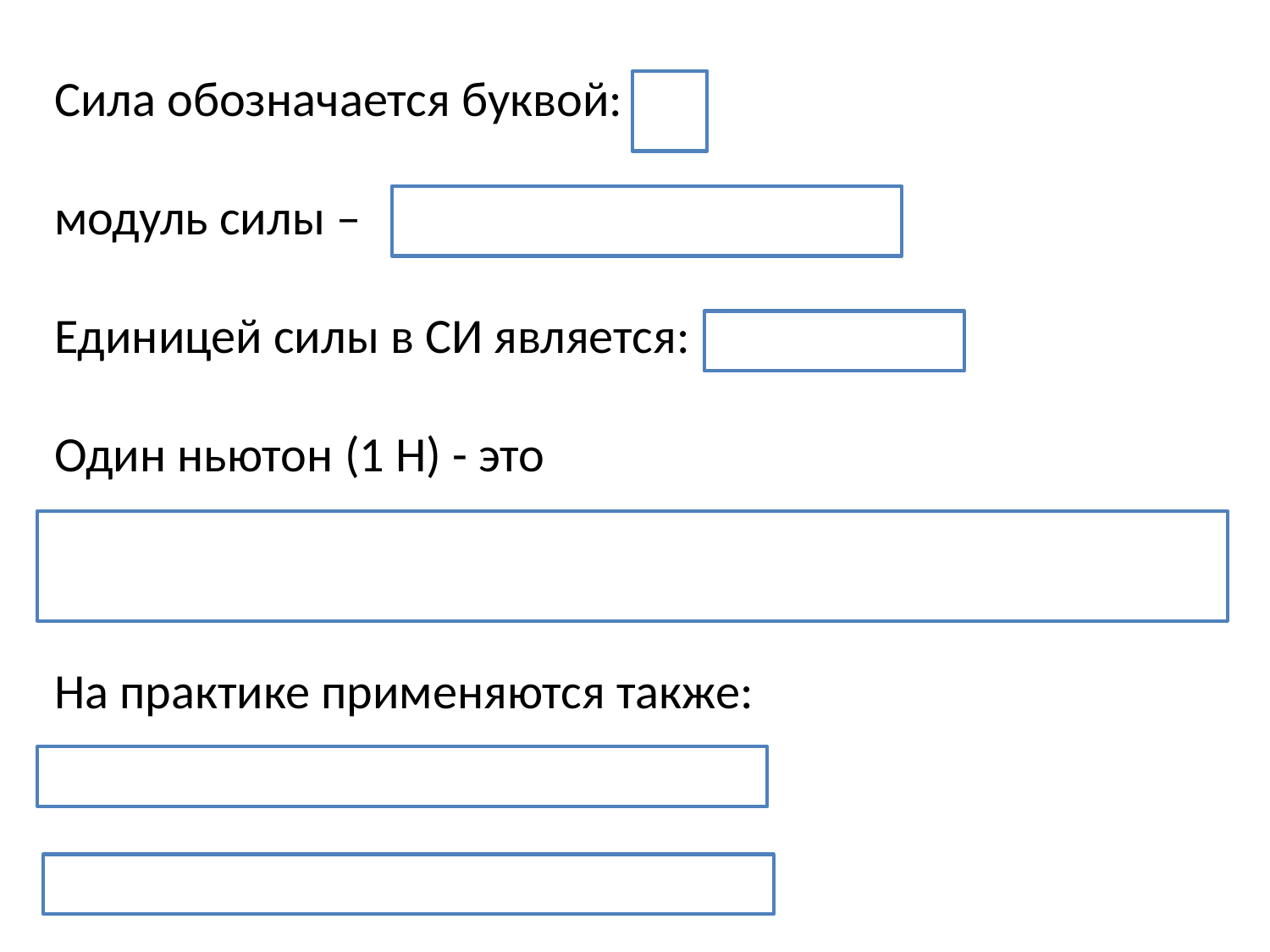

Сила обозначается буквой:

модуль силы –

Единицей силы в СИ является:

Один ньютон (1 Н) - это

На практике применяются также: